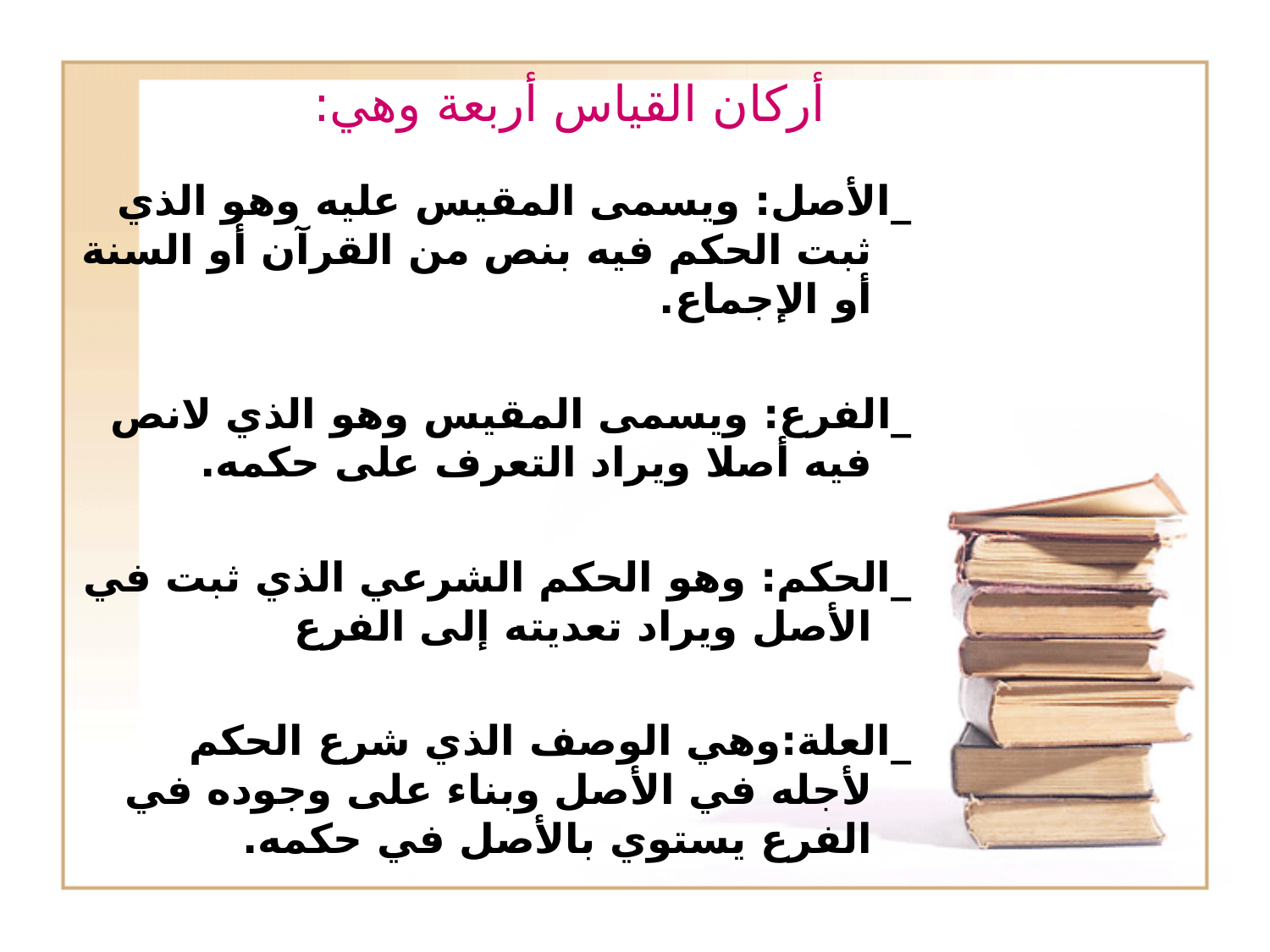

# أركان القياس أربعة وهي:
_الأصل: ويسمى المقيس عليه وهو الذي ثبت الحكم فيه بنص من القرآن أو السنة أو الإجماع.

_الفرع: ويسمى المقيس وهو الذي لانص فيه أصلا ويراد التعرف على حكمه.

_الحكم: وهو الحكم الشرعي الذي ثبت في الأصل ويراد تعديته إلى الفرع

_العلة:وهي الوصف الذي شرع الحكم لأجله في الأصل وبناء على وجوده في الفرع يستوي بالأصل في حكمه.